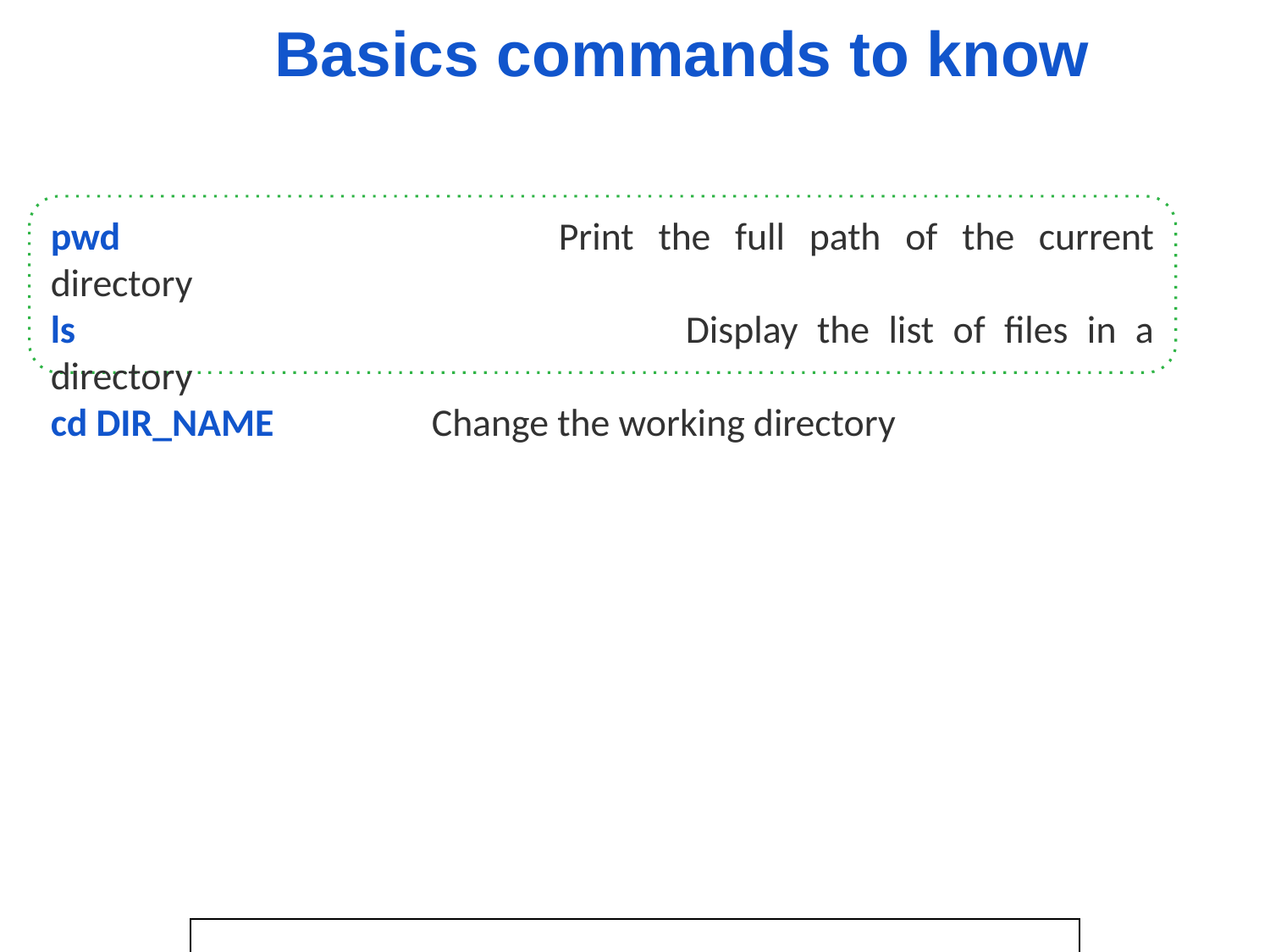

Basics commands to know
pwd				Print the full path of the current directory
ls					Display the list of files in a directory
cd DIR_NAME		Change the working directory
|  |
| --- |